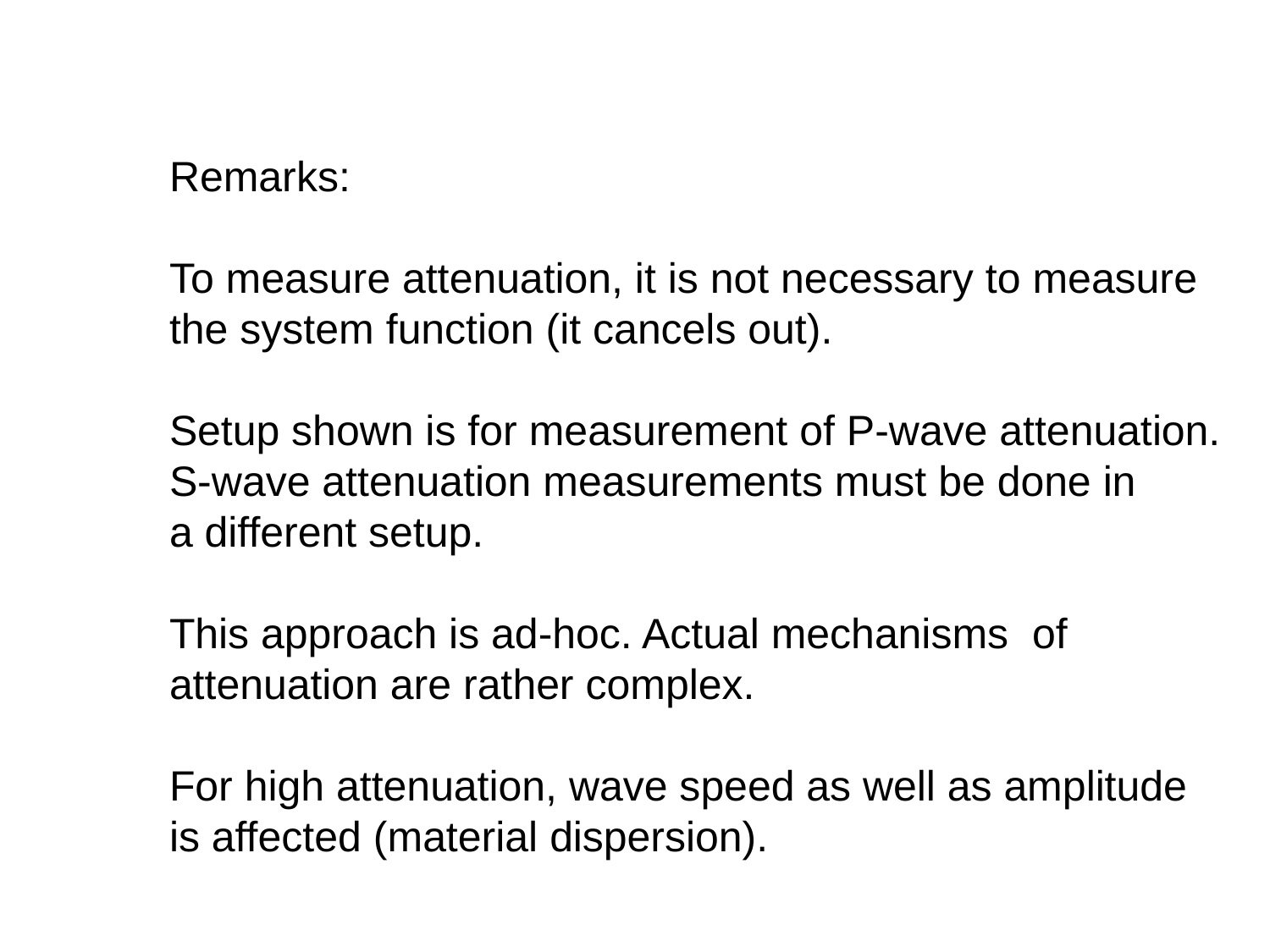

Remarks:

To measure attenuation, it is not necessary to measure
the system function (it cancels out).

Setup shown is for measurement of P-wave attenuation.
S-wave attenuation measurements must be done in
a different setup.

This approach is ad-hoc. Actual mechanisms  of
attenuation are rather complex.

For high attenuation, wave speed as well as amplitude
is affected (material dispersion).